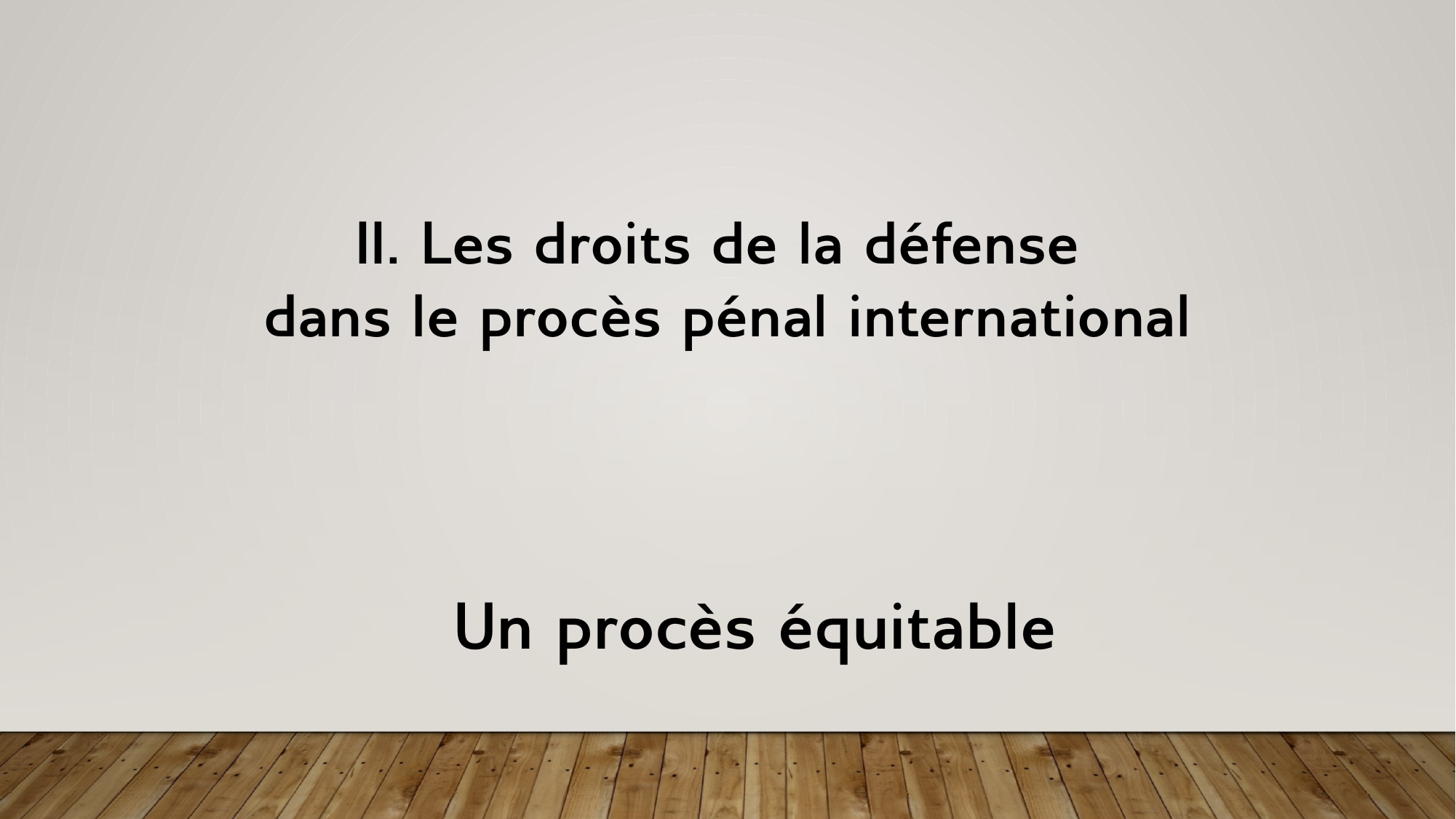

II. Les droits de la défense
dans le procès pénal international
Un procès équitable